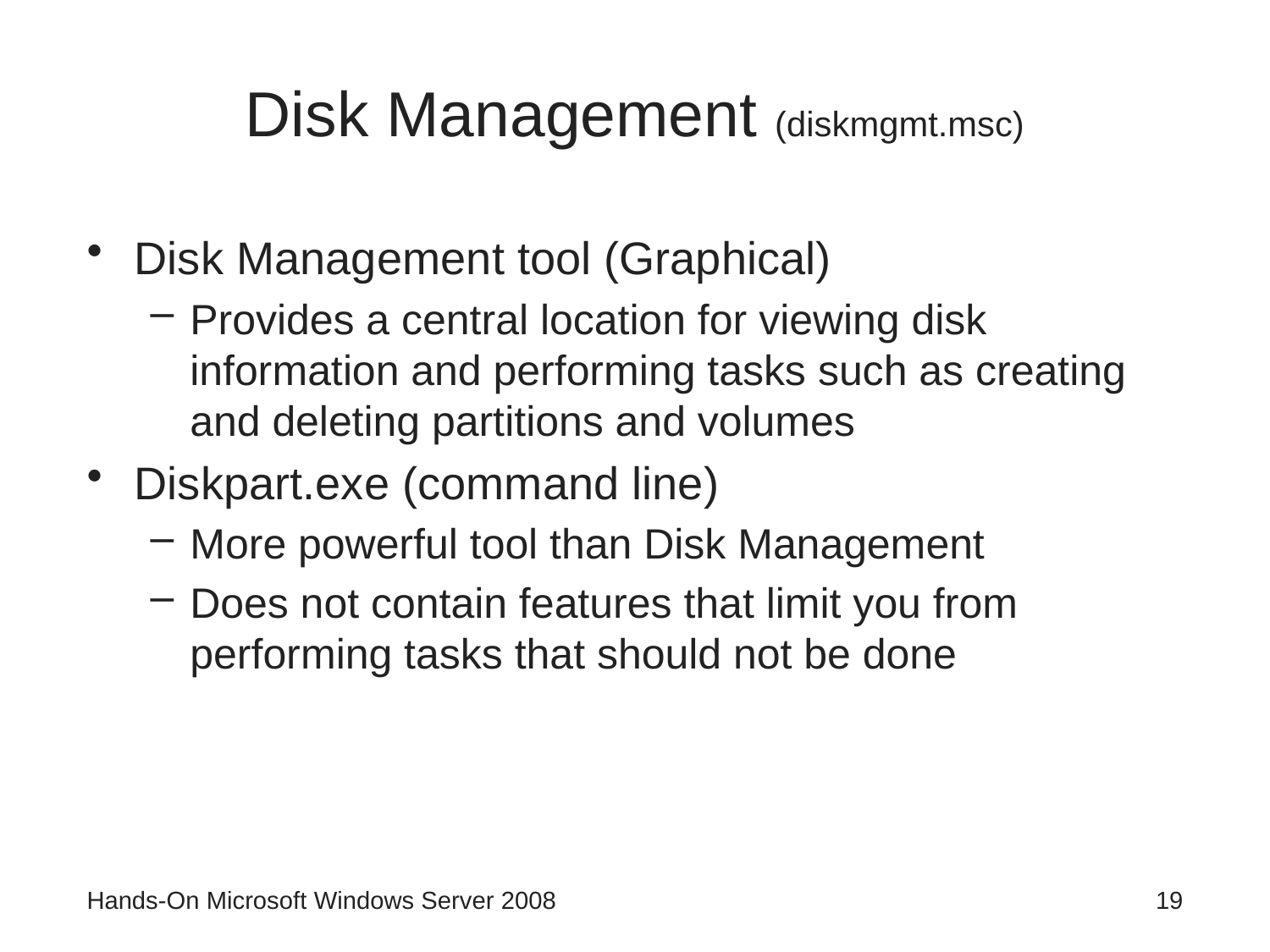

# Disk Management (diskmgmt.msc)
Disk Management tool (Graphical)
Provides a central location for viewing disk information and performing tasks such as creating and deleting partitions and volumes
Diskpart.exe (command line)
More powerful tool than Disk Management
Does not contain features that limit you from performing tasks that should not be done
Hands-On Microsoft Windows Server 2008
19